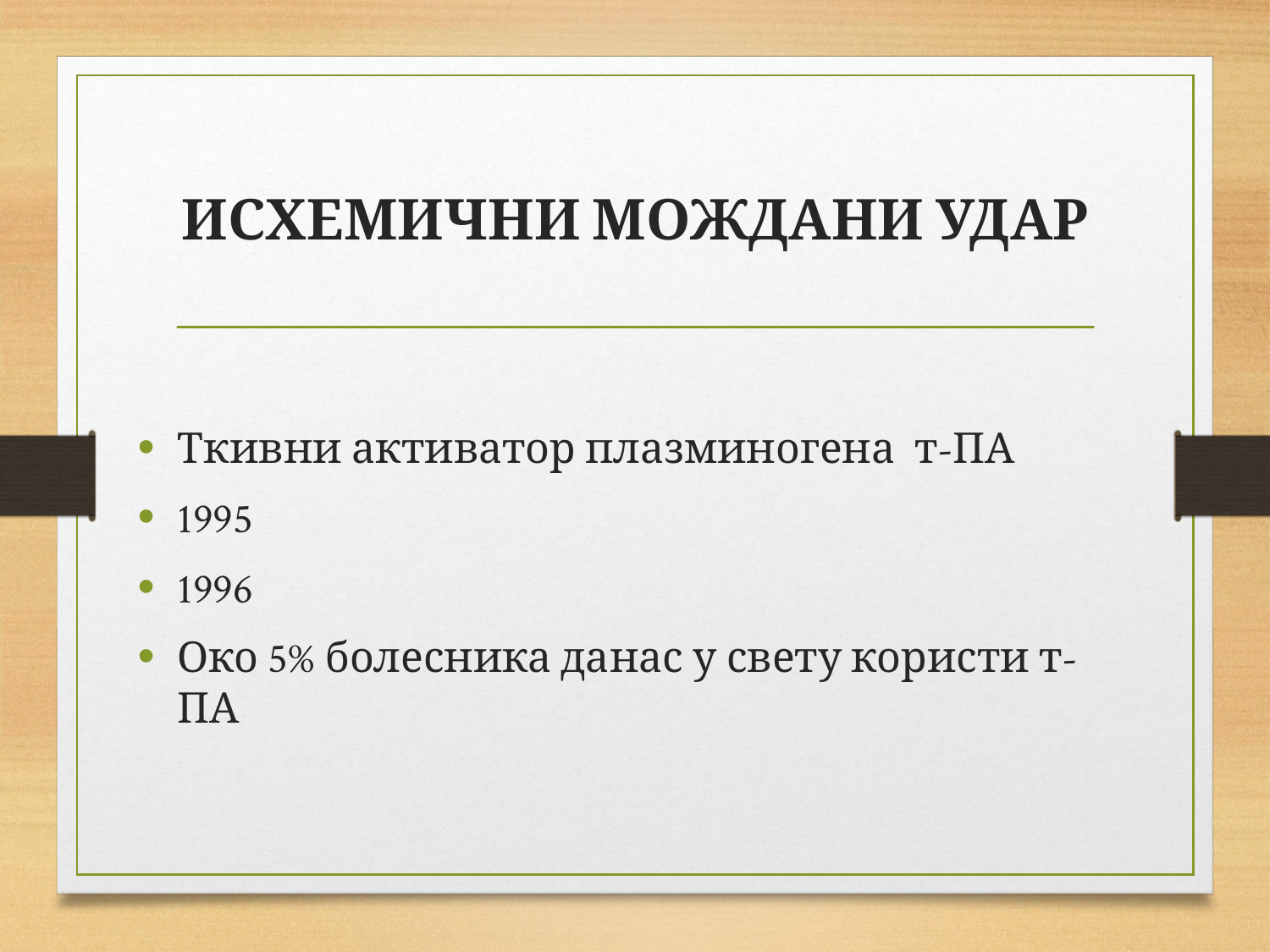

# ИСХЕМИЧНИ МОЖДАНИ УДАР

Ткивни активатор плазминогена  т-ПА
1995
1996
Око 5% болесника данас у свету користи т-ПА